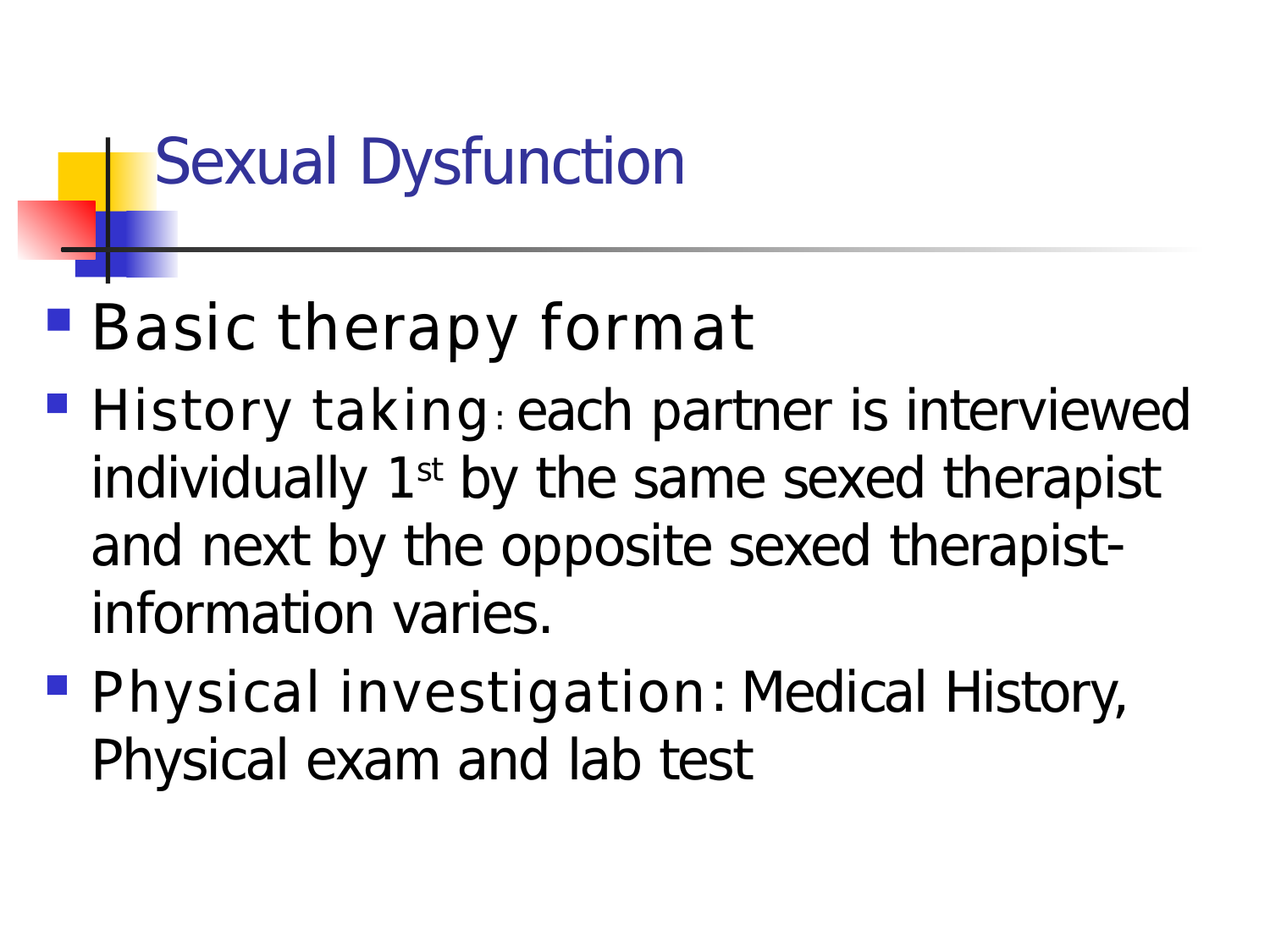

# Sexual Dysfunction
Basic therapy format
History taking: each partner is interviewed individually 1st by the same sexed therapist and next by the opposite sexed therapist- information varies.
Physical investigation: Medical History,  Physical exam and lab test